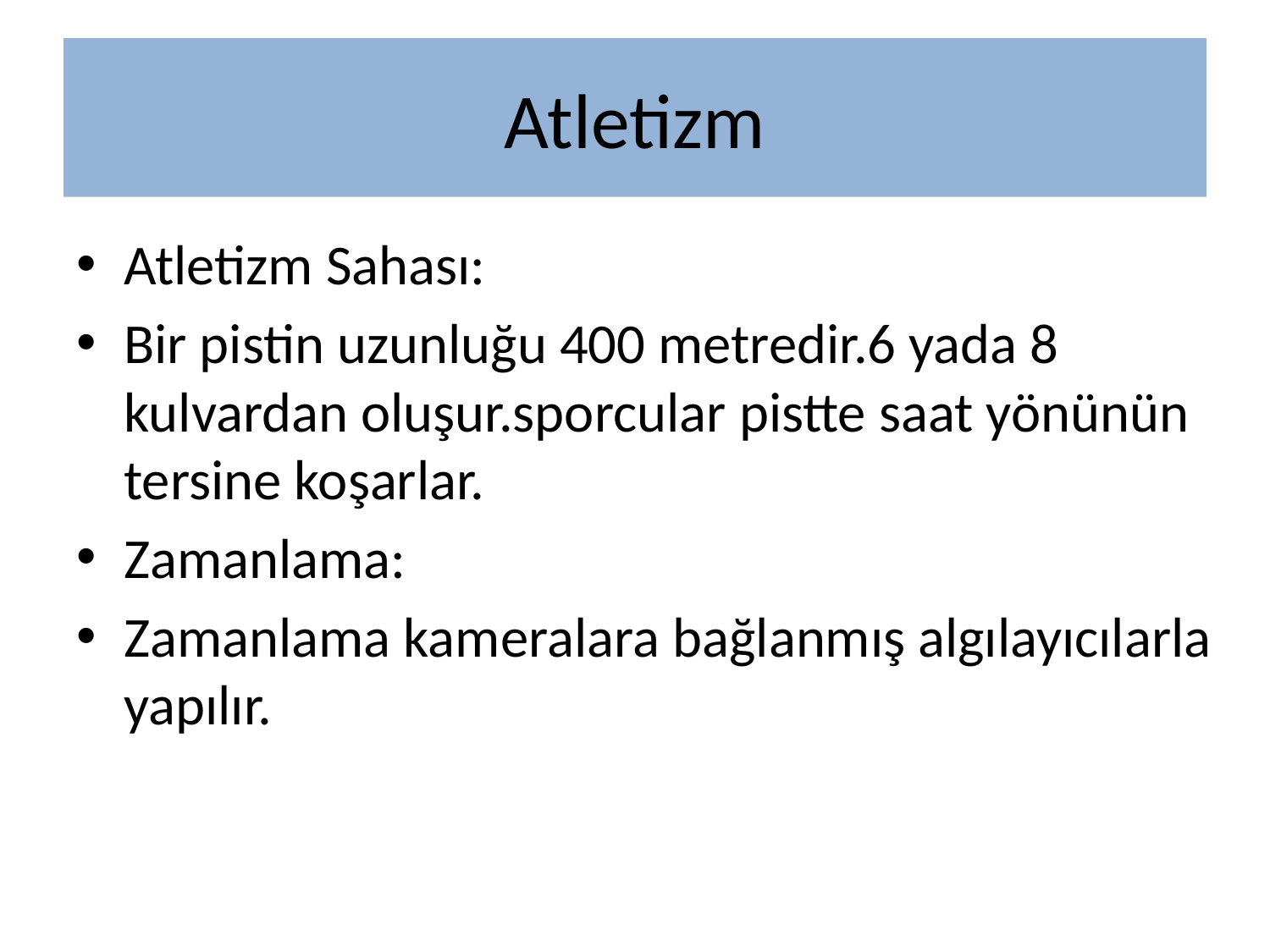

# Atletizm
Atletizm Sahası:
Bir pistin uzunluğu 400 metredir.6 yada 8 kulvardan oluşur.sporcular pistte saat yönünün tersine koşarlar.
Zamanlama:
Zamanlama kameralara bağlanmış algılayıcılarla yapılır.